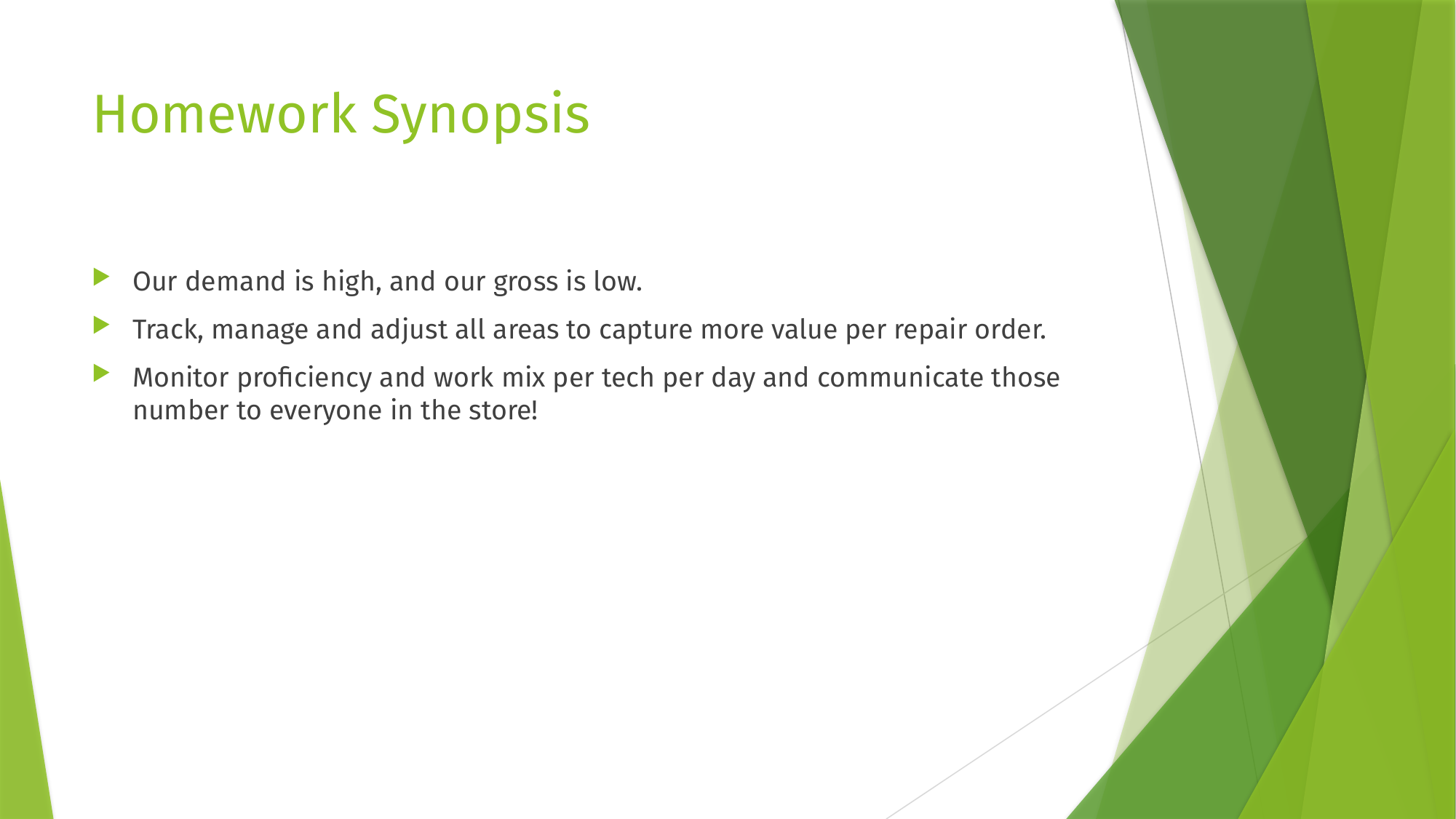

# Homework Synopsis
Our demand is high, and our gross is low.
Track, manage and adjust all areas to capture more value per repair order.
Monitor proficiency and work mix per tech per day and communicate those number to everyone in the store!